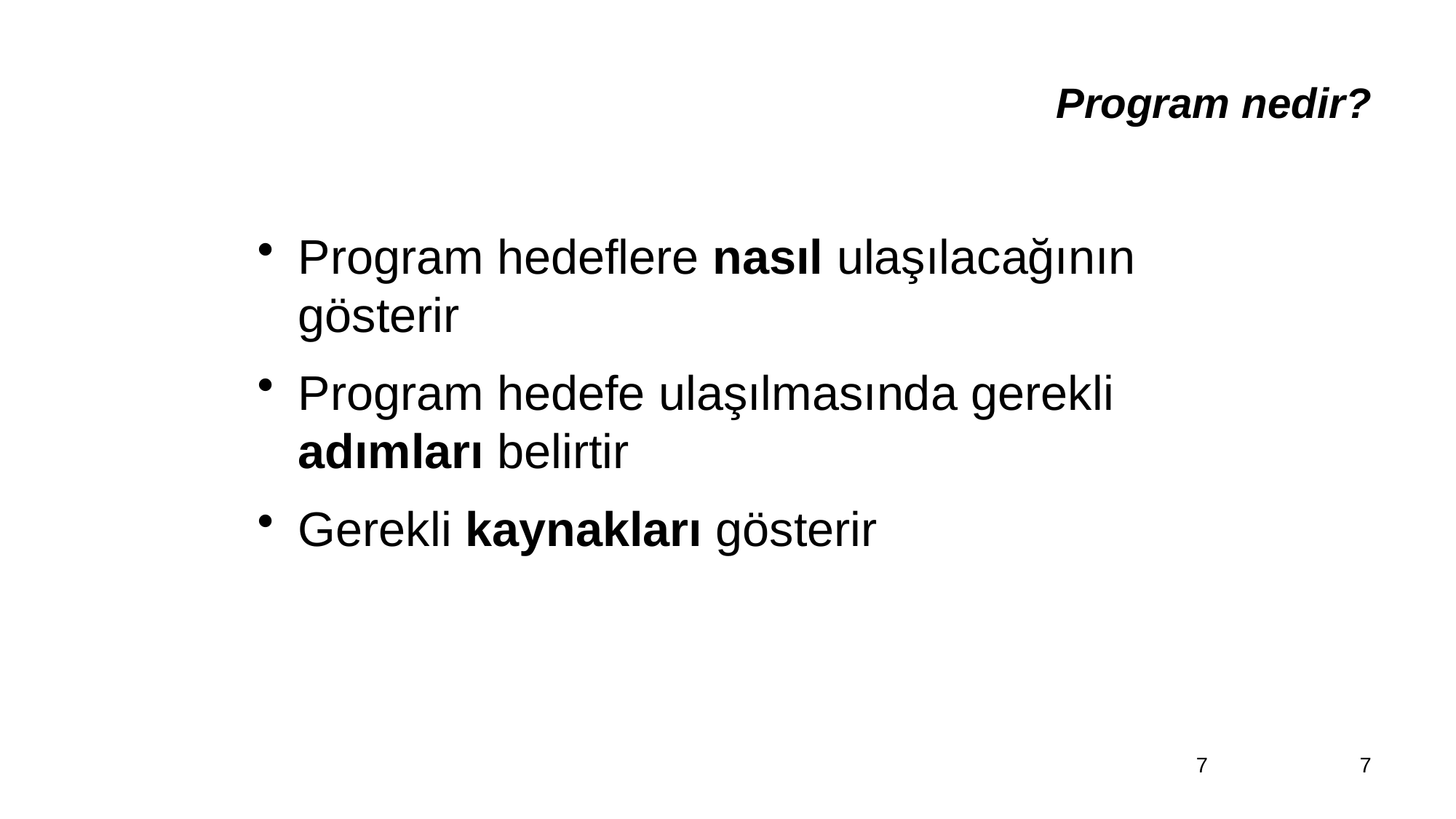

Program nedir?
Program hedeflere nasıl ulaşılacağının gösterir
Program hedefe ulaşılmasında gerekli adımları belirtir
Gerekli kaynakları gösterir
7
7